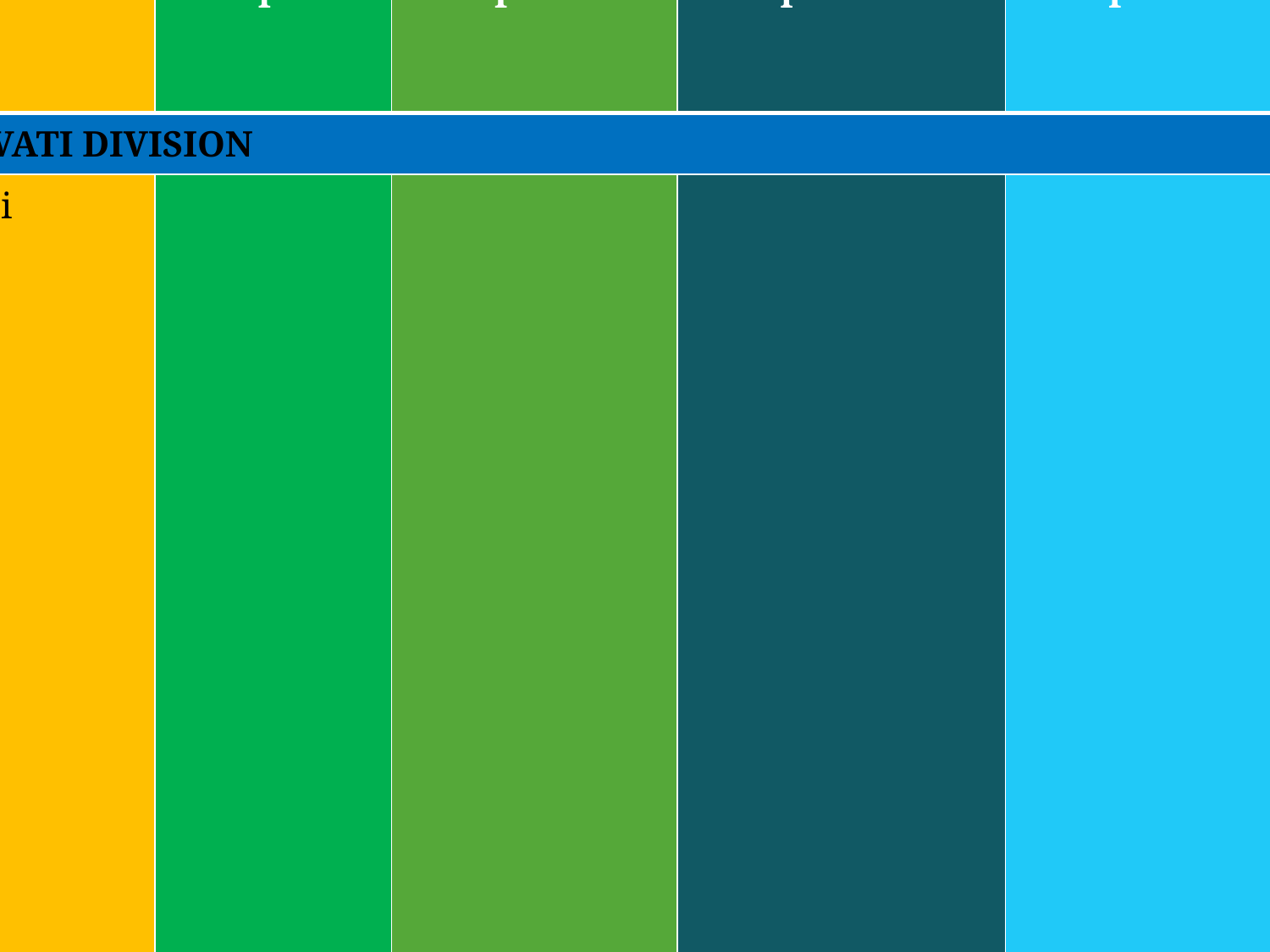

| District | Group A | Group B | Group C | Group D | Group D |
| --- | --- | --- | --- | --- | --- |
| AMARAVATI DIVISION |  |  |  |  |  |
| Amravati |  |  |  |  | Amravati Achalpur Bhatkuli Nandgaon- Khandeshwar Chandur Bazar Morshi Warud Chandur Rly. Teosa Daryapur Anjangaon -Surji Chikhaldara. Dharni Dhamangaon- Rly. Akola |